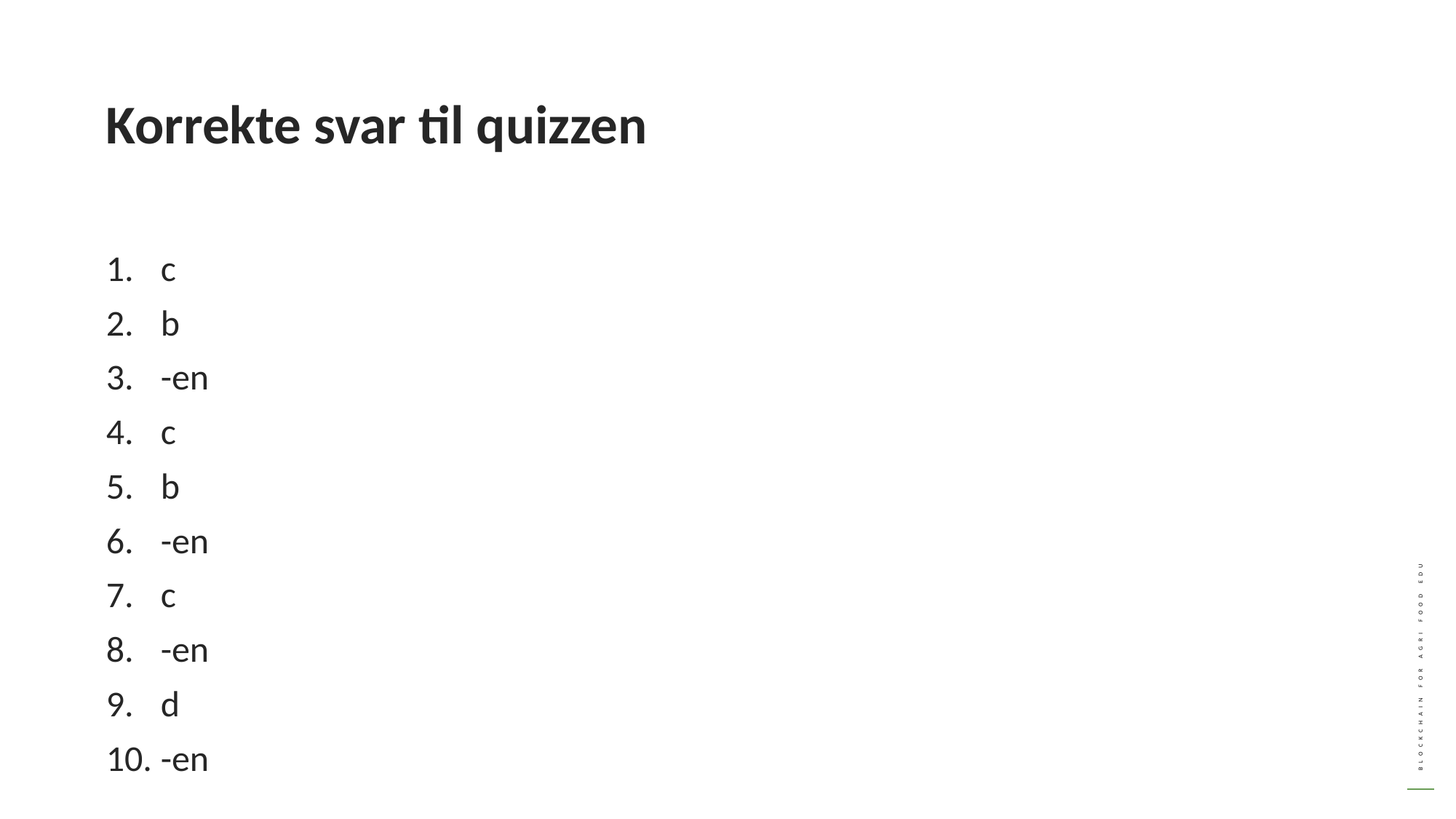

Korrekte svar til quizzen
c
b
-en
c
b
-en
c
-en
d
-en